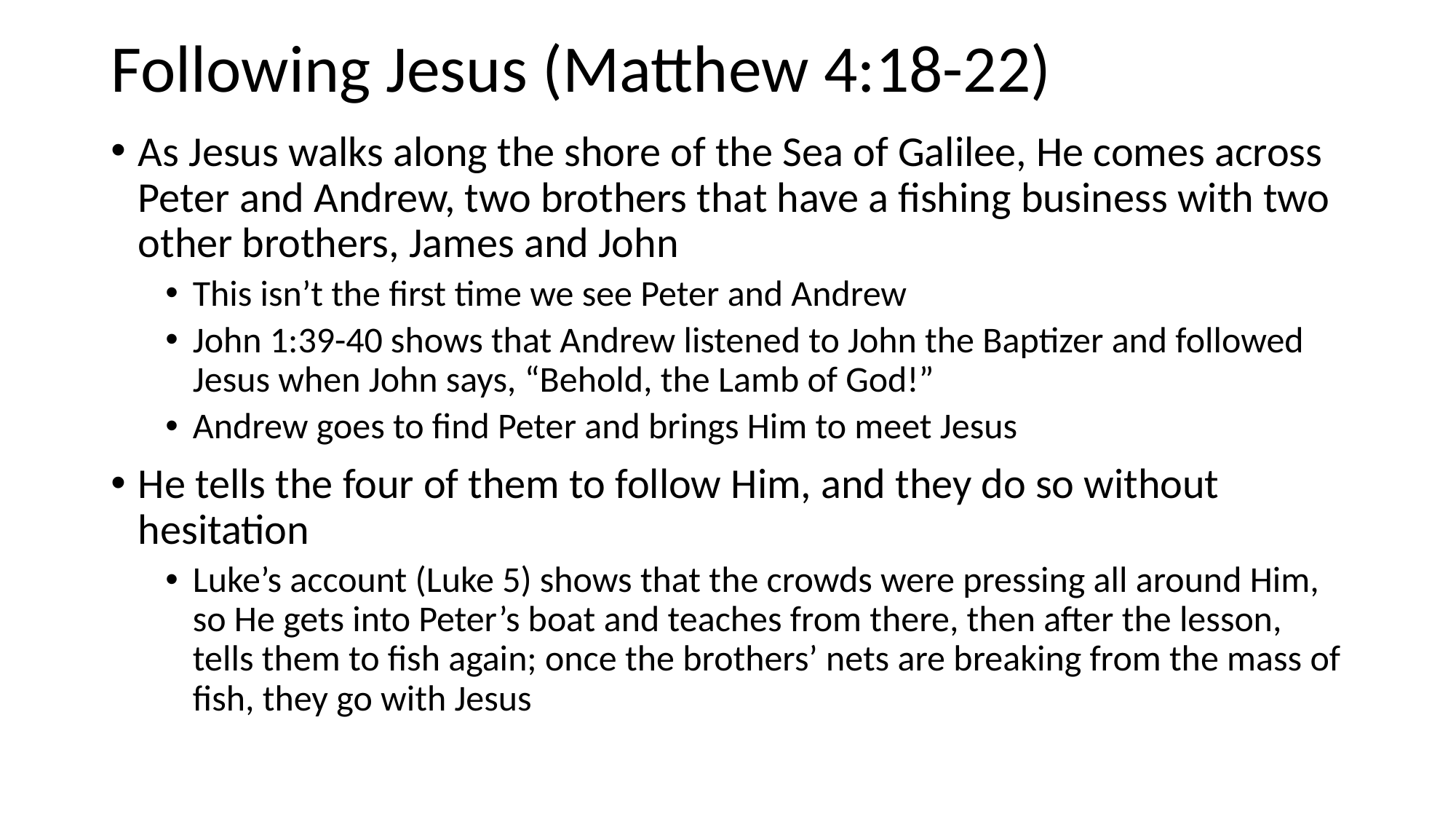

# Following Jesus (Matthew 4:18-22)
As Jesus walks along the shore of the Sea of Galilee, He comes across Peter and Andrew, two brothers that have a fishing business with two other brothers, James and John
This isn’t the first time we see Peter and Andrew
John 1:39-40 shows that Andrew listened to John the Baptizer and followed Jesus when John says, “Behold, the Lamb of God!”
Andrew goes to find Peter and brings Him to meet Jesus
He tells the four of them to follow Him, and they do so without hesitation
Luke’s account (Luke 5) shows that the crowds were pressing all around Him, so He gets into Peter’s boat and teaches from there, then after the lesson, tells them to fish again; once the brothers’ nets are breaking from the mass of fish, they go with Jesus